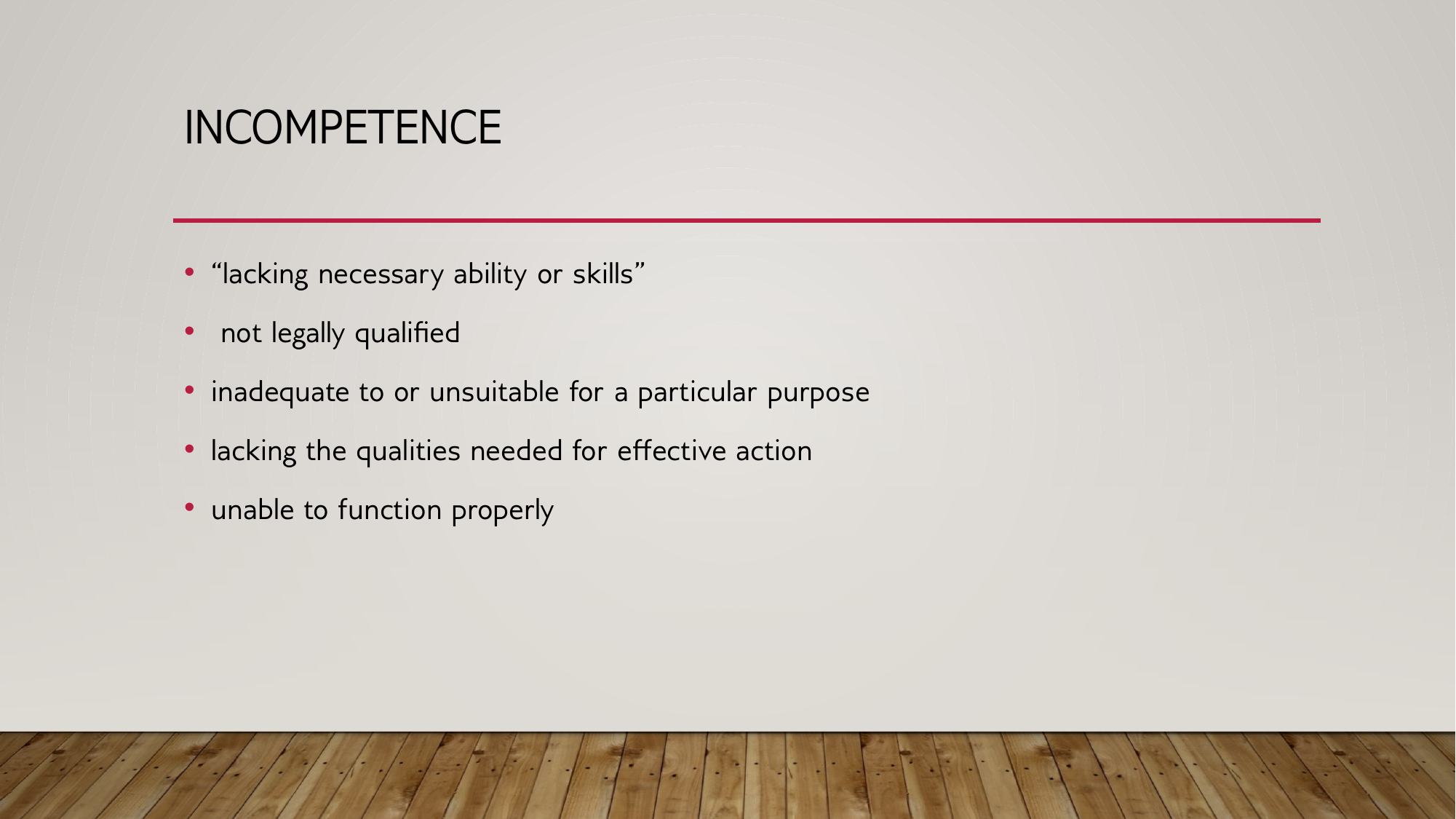

# Incompetence
“lacking necessary ability or skills”
 not legally qualified
inadequate to or unsuitable for a particular purpose
lacking the qualities needed for effective action
unable to function properly